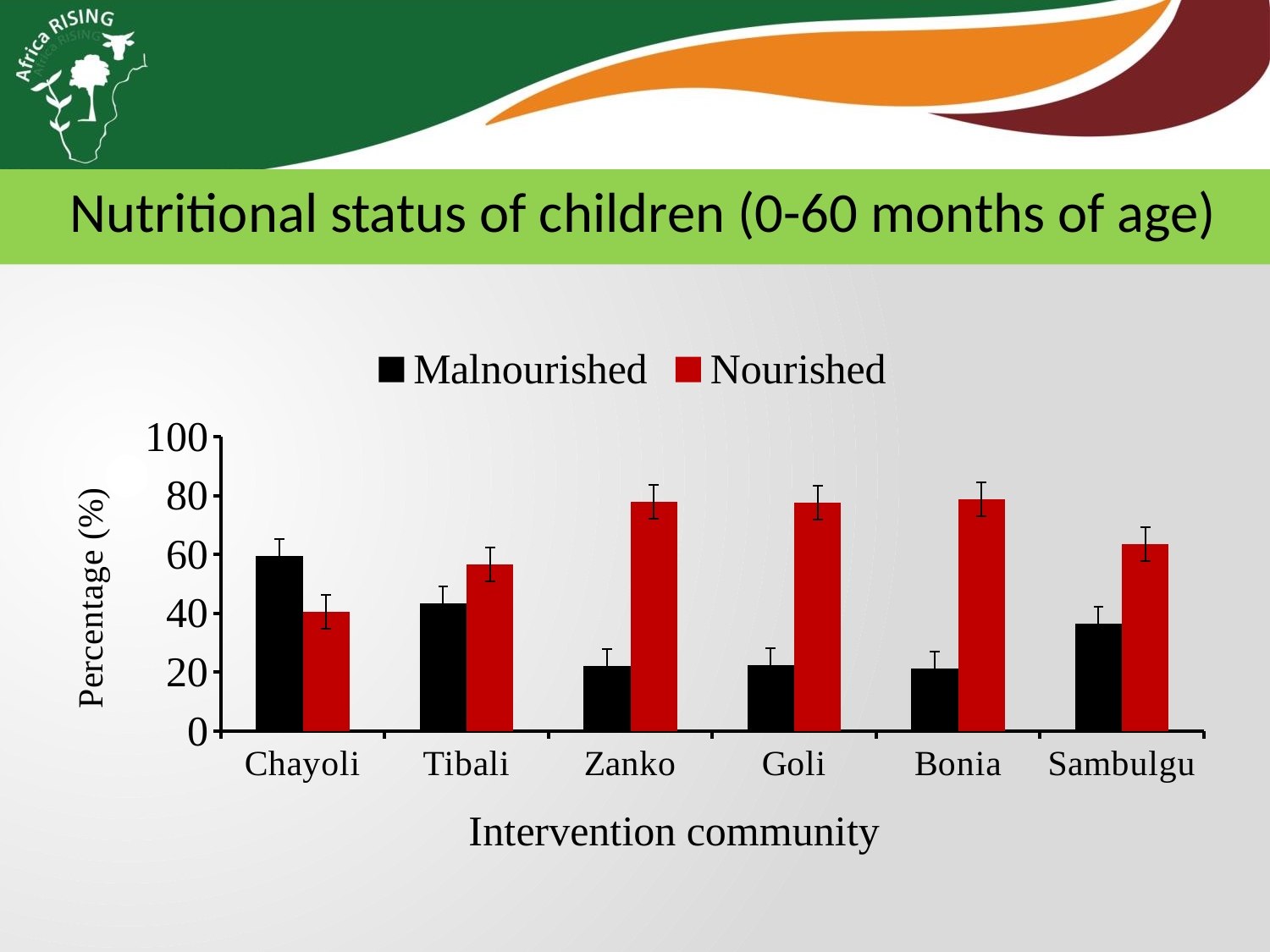

Nutritional status of children (0-60 months of age)

### Chart

| Category | Malnourished | Nourished |
|---|---|---|
| Chayoli | 59.6 | 40.4 |
| Tibali | 43.3 | 56.7 |
| Zanko | 22.1 | 77.9 |
| Goli | 22.5 | 77.5 |
| Bonia | 21.3 | 78.7 |
| Sambulgu | 36.6 | 63.4 |